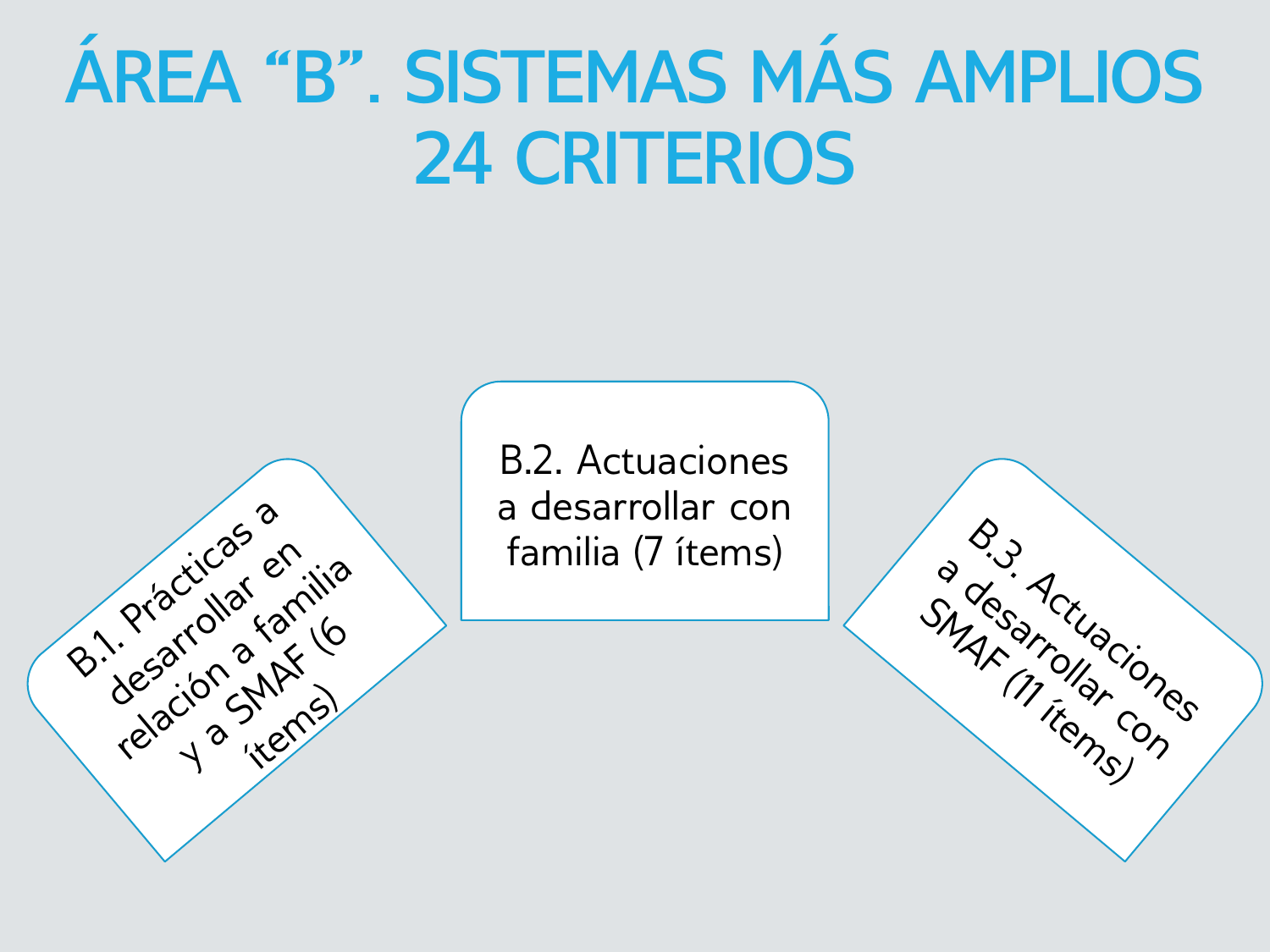

ÁREA “B”. SISTEMAS MÁS AMPLIOS
24 CRITERIOS
B.1. Prácticas a desarrollar en relación a familia y a SMAF (6 ítems)
B.2. Actuaciones a desarrollar con familia (7 ítems)
B.3. Actuaciones a desarrollar con SMAF (11 ítems)